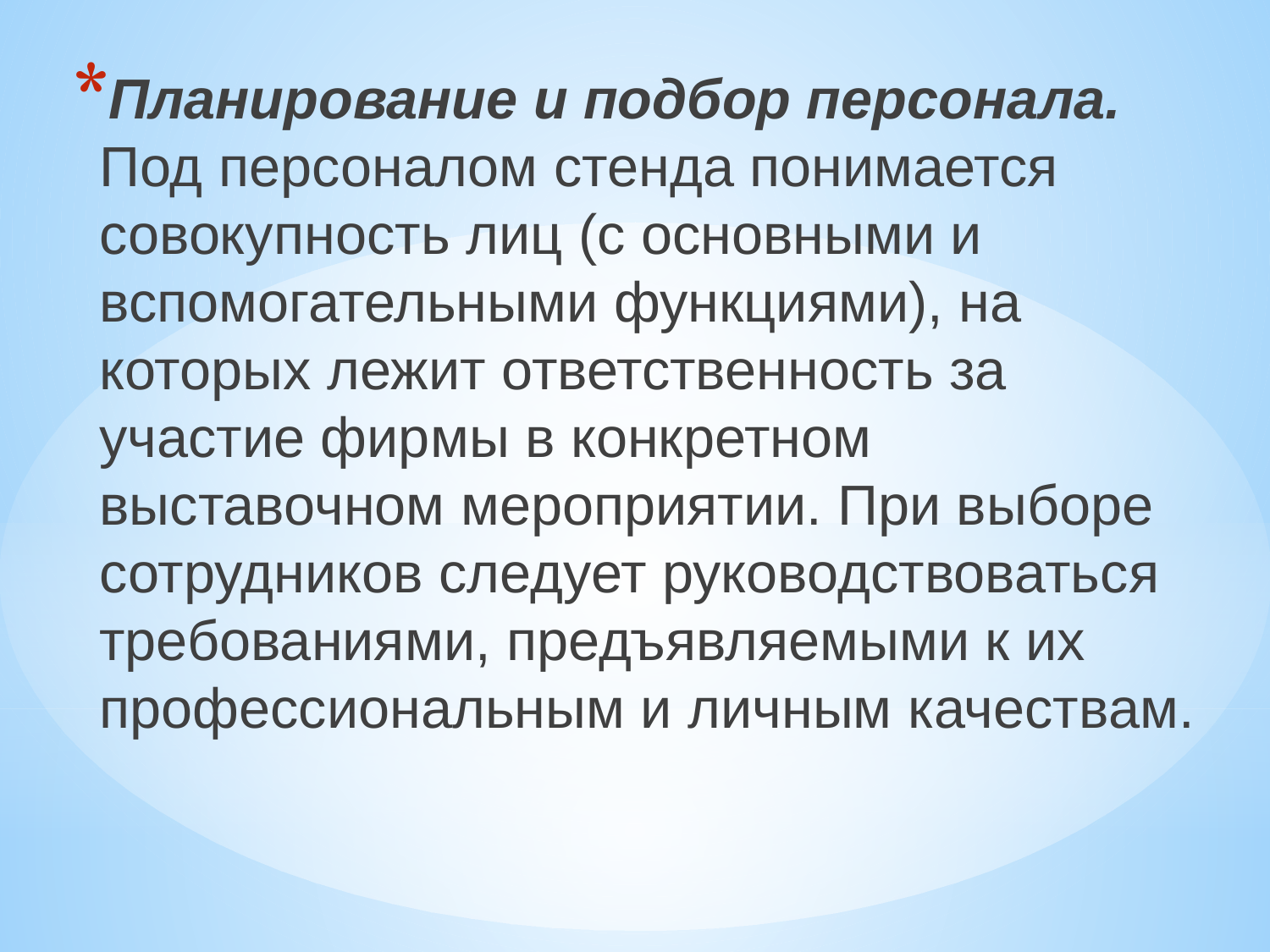

Планирование и подбор персонала. Под персоналом стенда понимается совокупность лиц (с основными и вспомогательными функциями), на которых лежит ответственность за участие фирмы в конкретном выставочном мероприятии. При выборе сотрудников следует руководствоваться требованиями, предъявляемыми к их профессиональным и личным качествам.

#